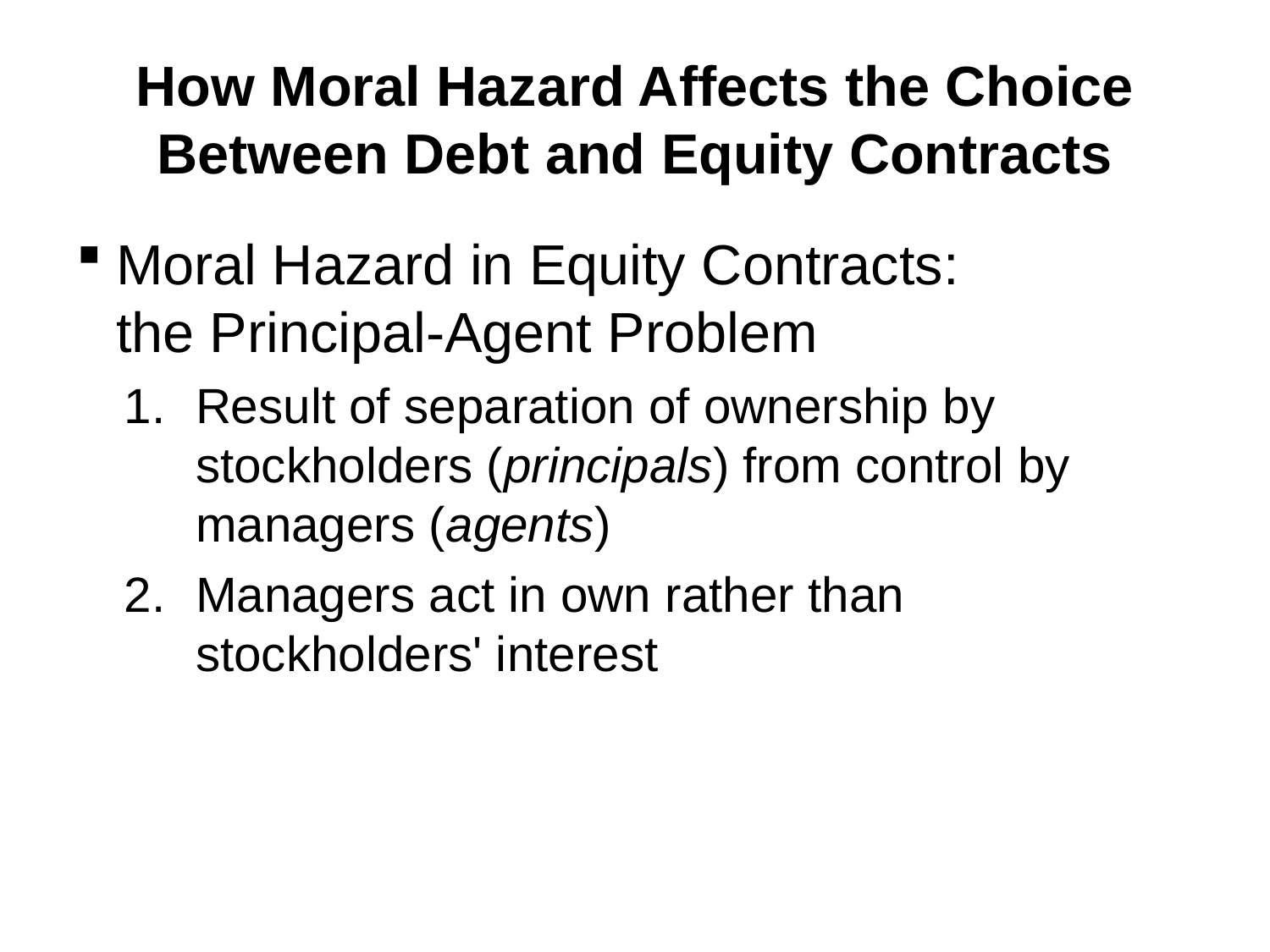

# How Moral Hazard Affects the Choice Between Debt and Equity Contracts
Moral Hazard in Equity Contracts:
the Principal-Agent Problem
Result of separation of ownership by stockholders (principals) from control by managers (agents)
Managers act in own rather than stockholders' interest